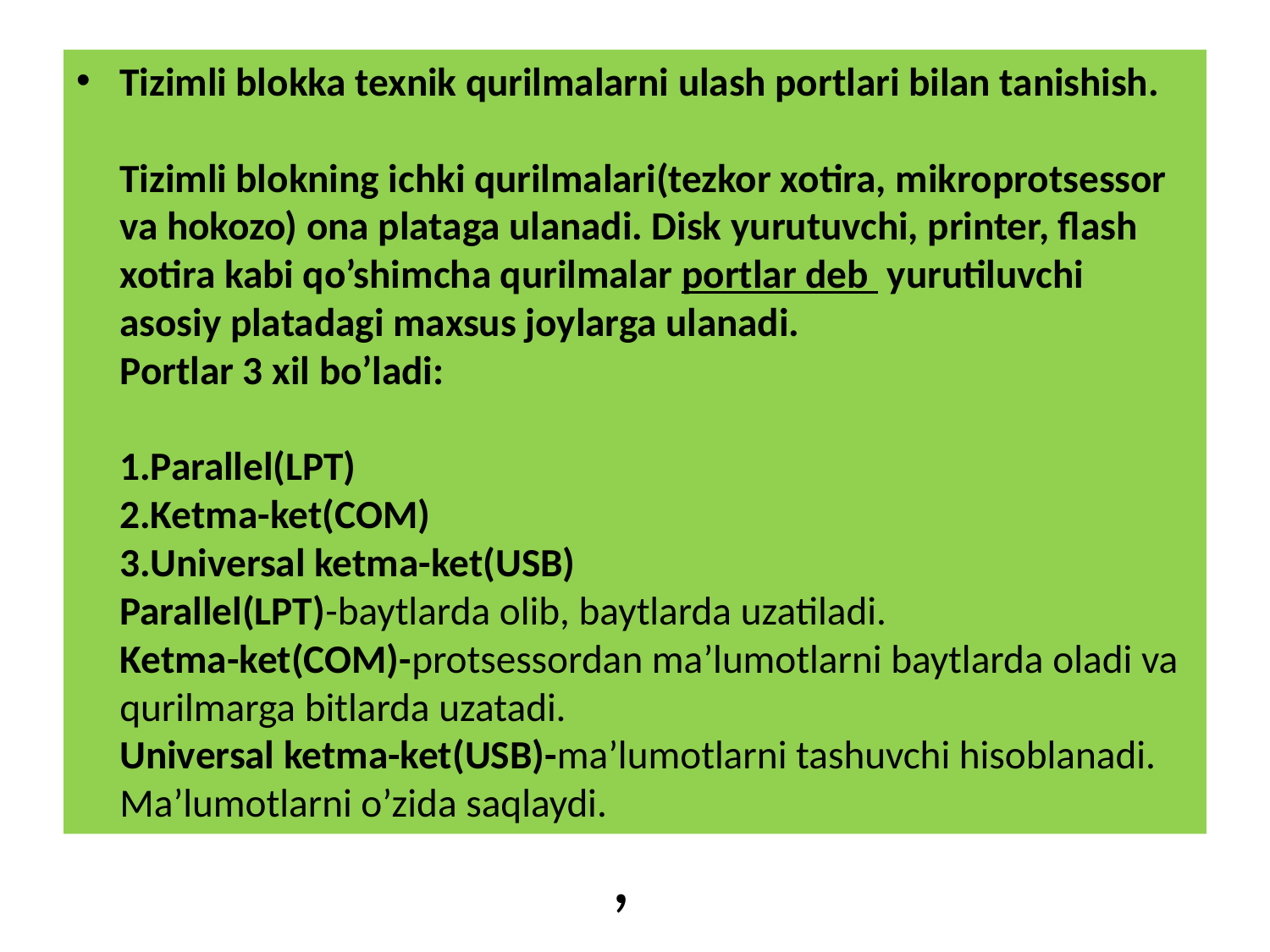

Tizimli blokka texnik qurilmalarni ulash portlari bilan tanishish.
Tizimli blokning ichki qurilmalari(tezkor xotira, mikroprotsessor va hokozo) ona plataga ulanadi. Disk yurutuvchi, printer, flash xotira kabi qo’shimcha qurilmalar portlar deb  yurutiluvchi asosiy platadagi maxsus joylarga ulanadi.
Portlar 3 xil bo’ladi:
1.Parallel(LPT)
2.Ketma-ket(COM)
3.Universal ketma-ket(USB)
Parallel(LPT)-baytlarda olib, baytlarda uzatiladi.
Ketma-ket(COM)-protsessordan ma’lumotlarni baytlarda oladi va qurilmarga bitlarda uzatadi.
Universal ketma-ket(USB)-ma’lumotlarni tashuvchi hisoblanadi. Ma’lumotlarni o’zida saqlaydi.

# ,